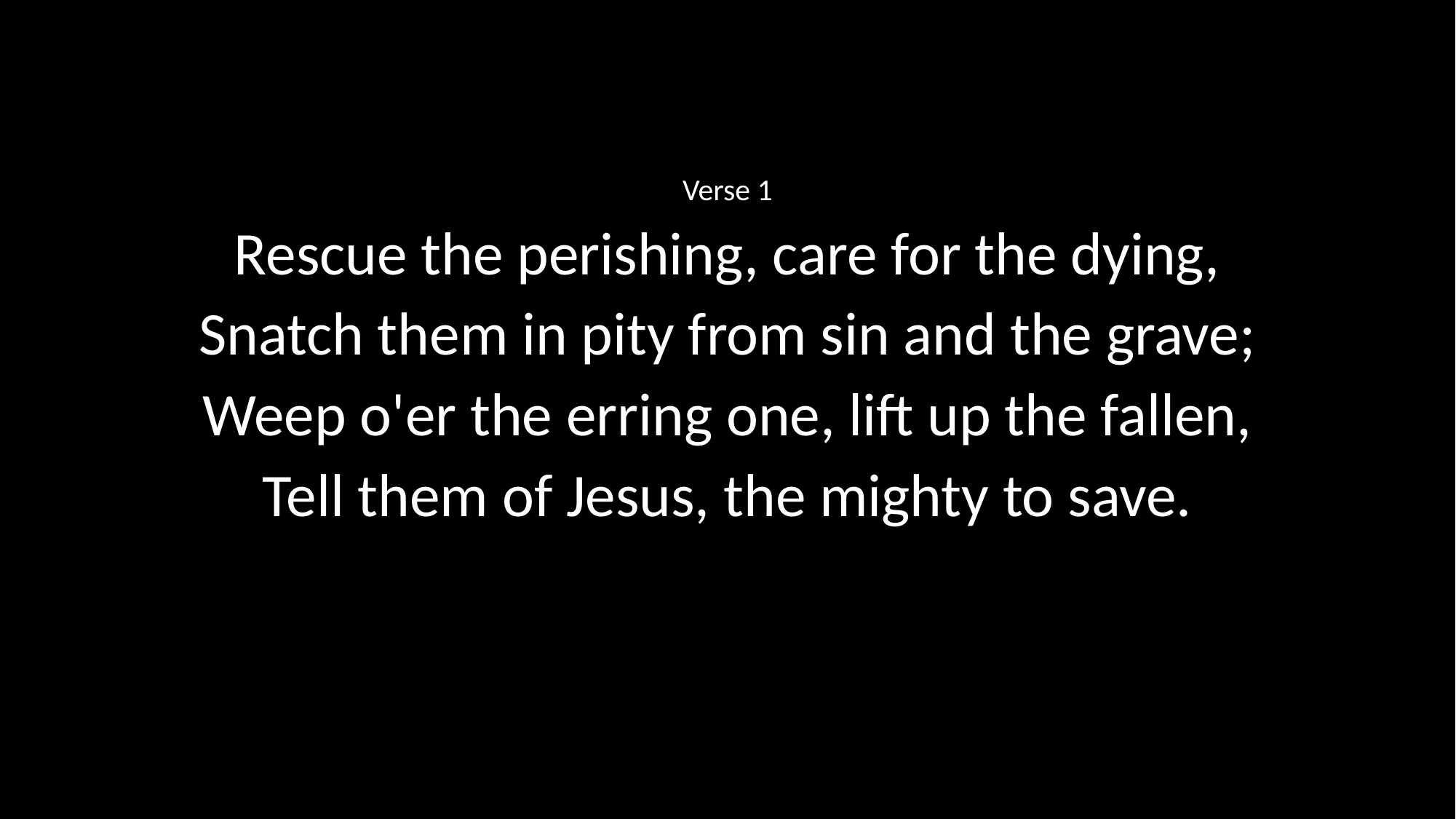

Verse 1
Rescue the perishing, care for the dying,
Snatch them in pity from sin and the grave;
Weep o'er the erring one, lift up the fallen,
Tell them of Jesus, the mighty to save.